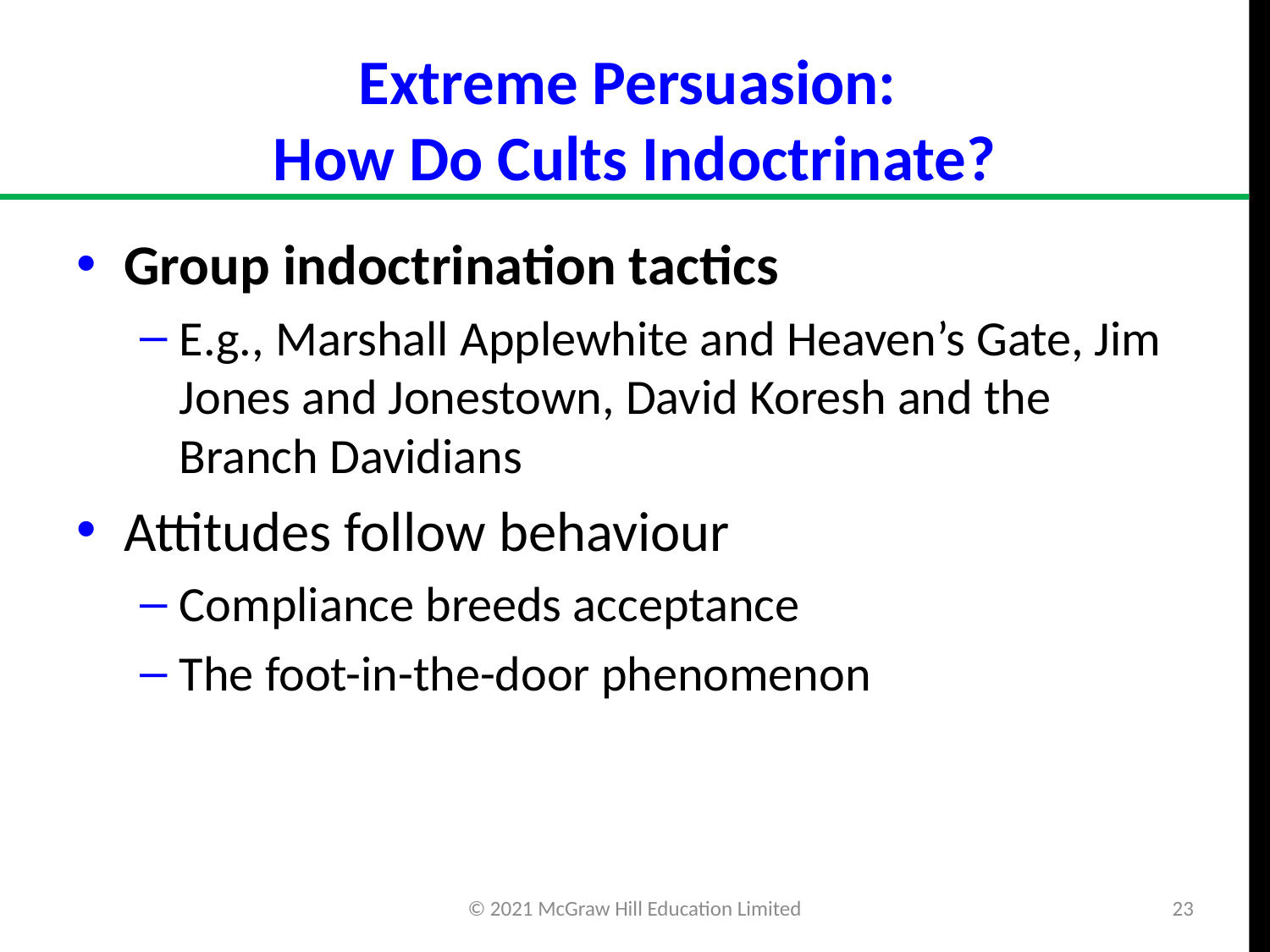

# Extreme Persuasion: How Do Cults Indoctrinate?
Group indoctrination tactics
E.g., Marshall Applewhite and Heaven’s Gate, Jim Jones and Jonestown, David Koresh and the Branch Davidians
Attitudes follow behaviour
Compliance breeds acceptance
The foot-in-the-door phenomenon

© 2021 McGraw Hill Education Limited
23